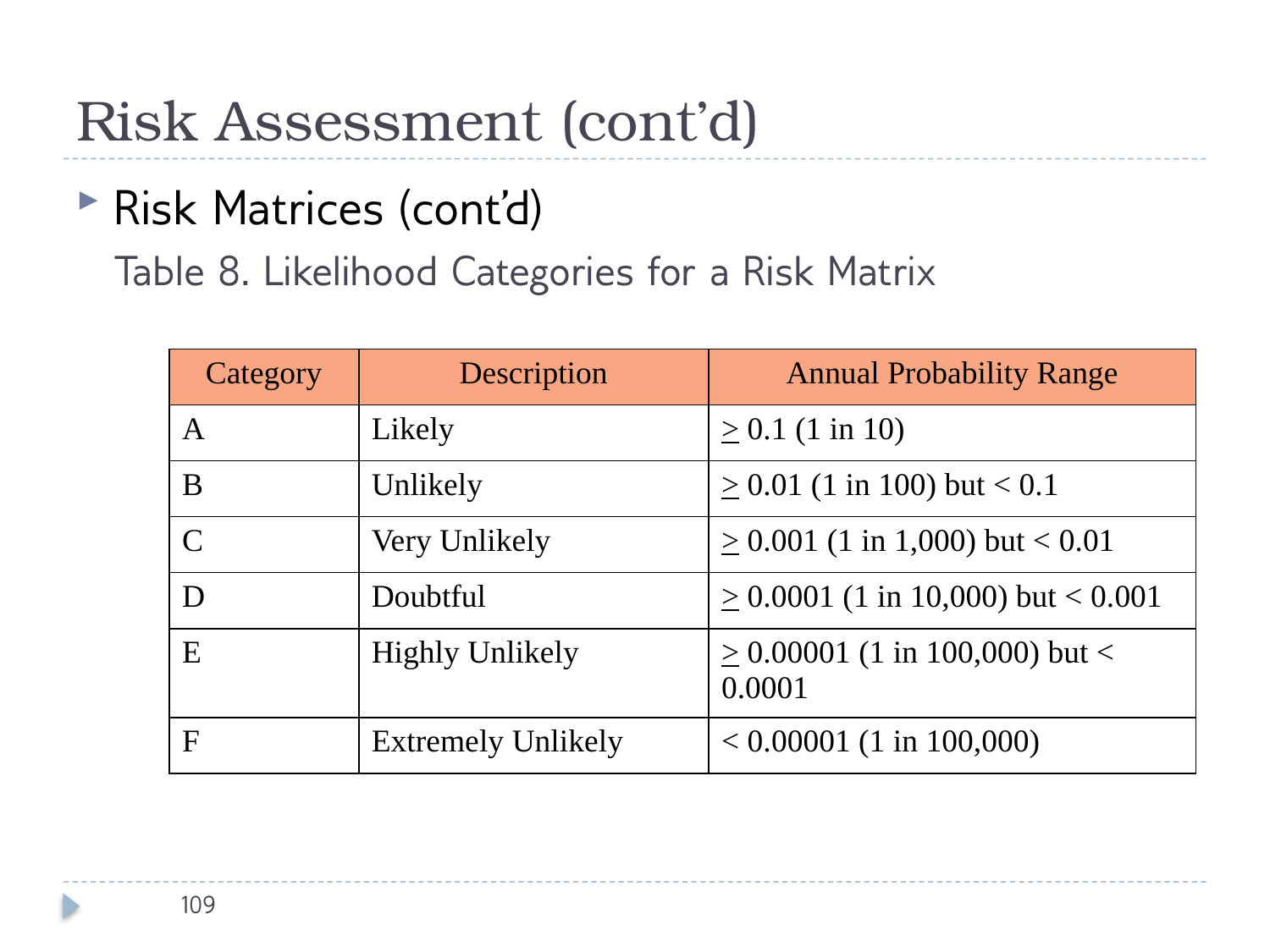

# Risk Assessment (cont’d)
Risk Matrices (cont’d)
Table 8. Likelihood Categories for a Risk Matrix
| Category | Description | Annual Probability Range |
| --- | --- | --- |
| A | Likely | > 0.1 (1 in 10) |
| B | Unlikely | > 0.01 (1 in 100) but < 0.1 |
| C | Very Unlikely | > 0.001 (1 in 1,000) but < 0.01 |
| D | Doubtful | > 0.0001 (1 in 10,000) but < 0.001 |
| E | Highly Unlikely | > 0.00001 (1 in 100,000) but < 0.0001 |
| F | Extremely Unlikely | < 0.00001 (1 in 100,000) |
109